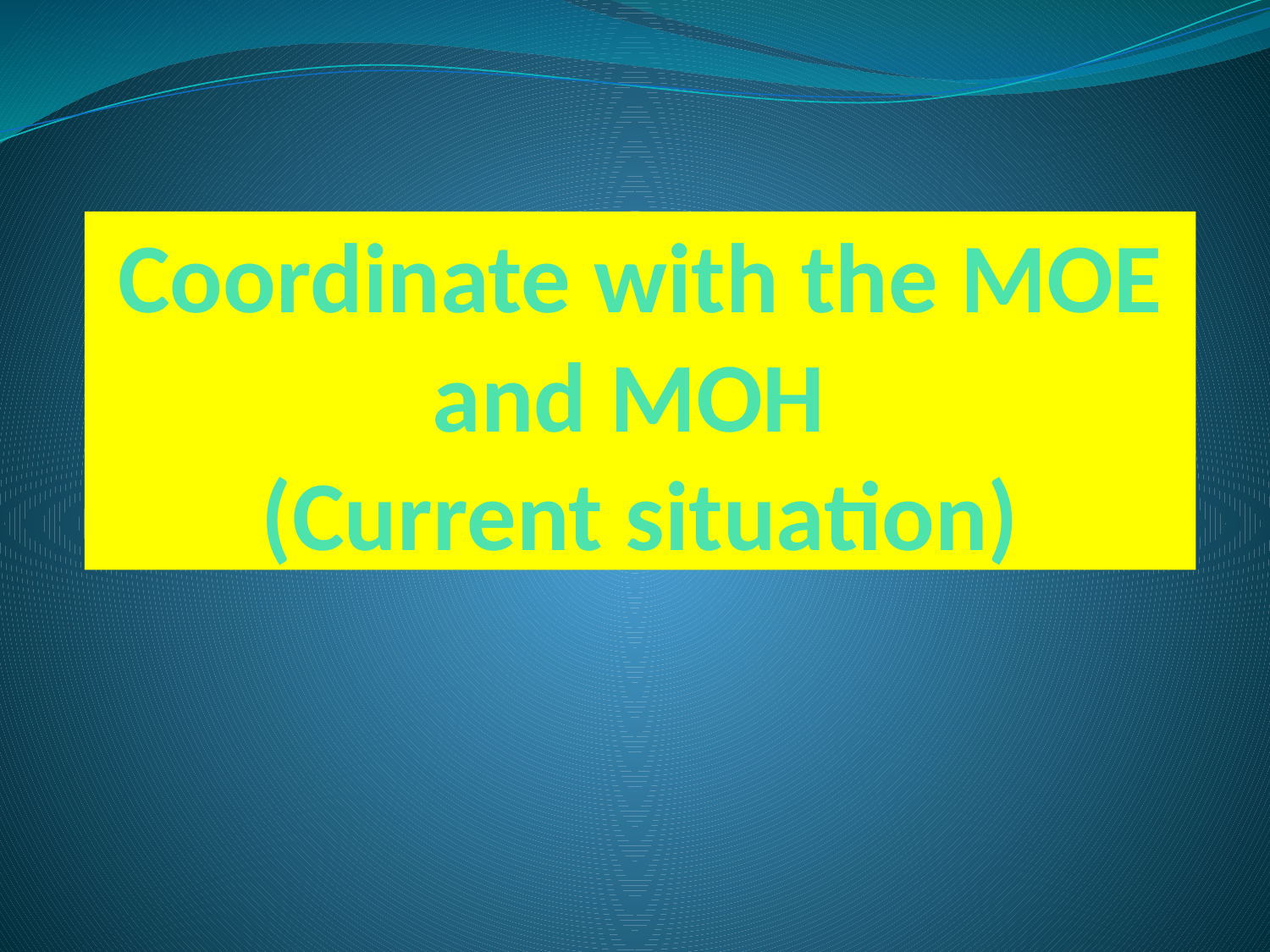

# Coordinate with the MOE and MOH (Current situation)